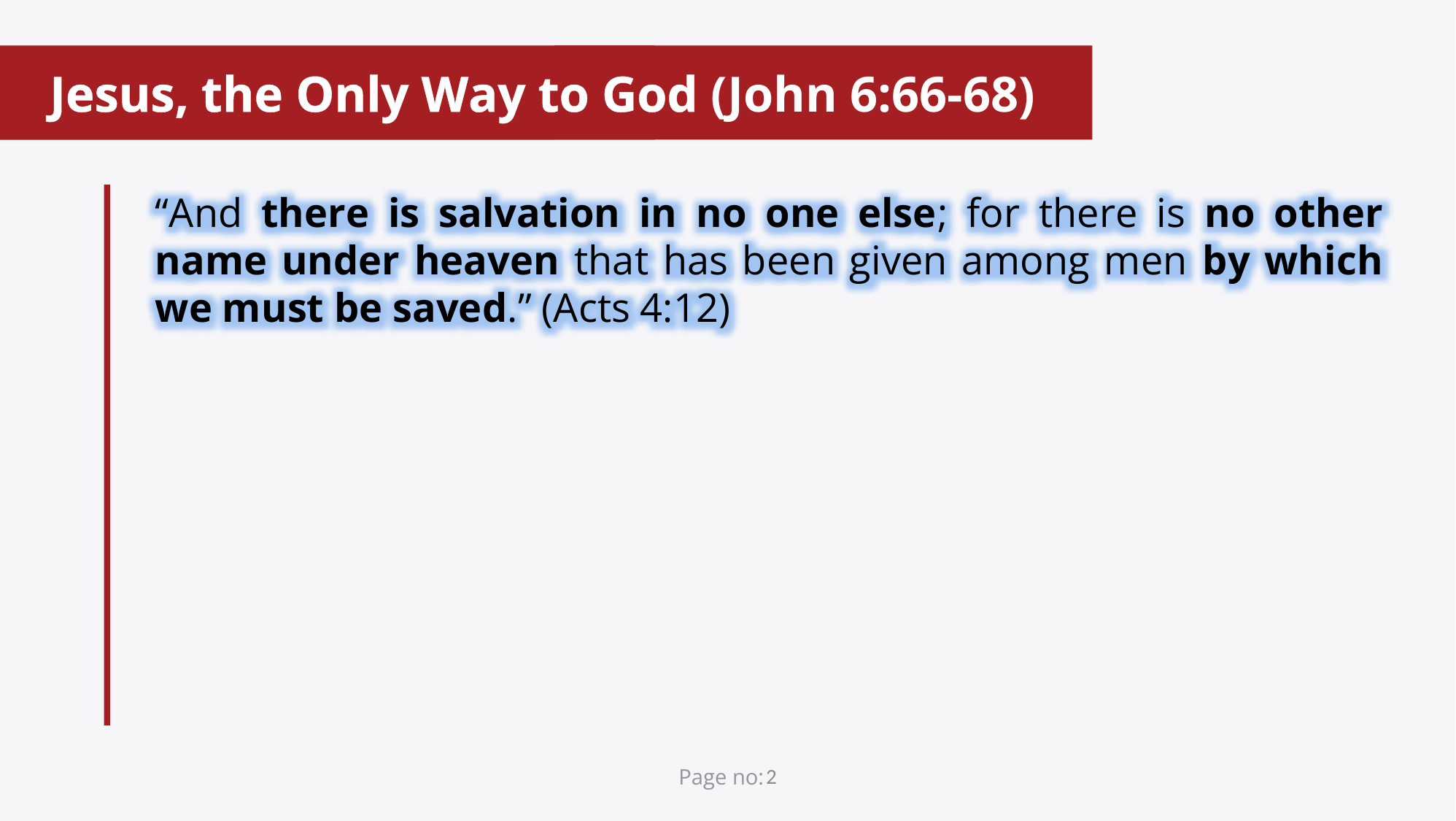

Jesus, the Only Way to God (John 6:66-68)

“And there is salvation in no one else; for there is no other name under heaven that has been given among men by which we must be saved.” (Acts 4:12)